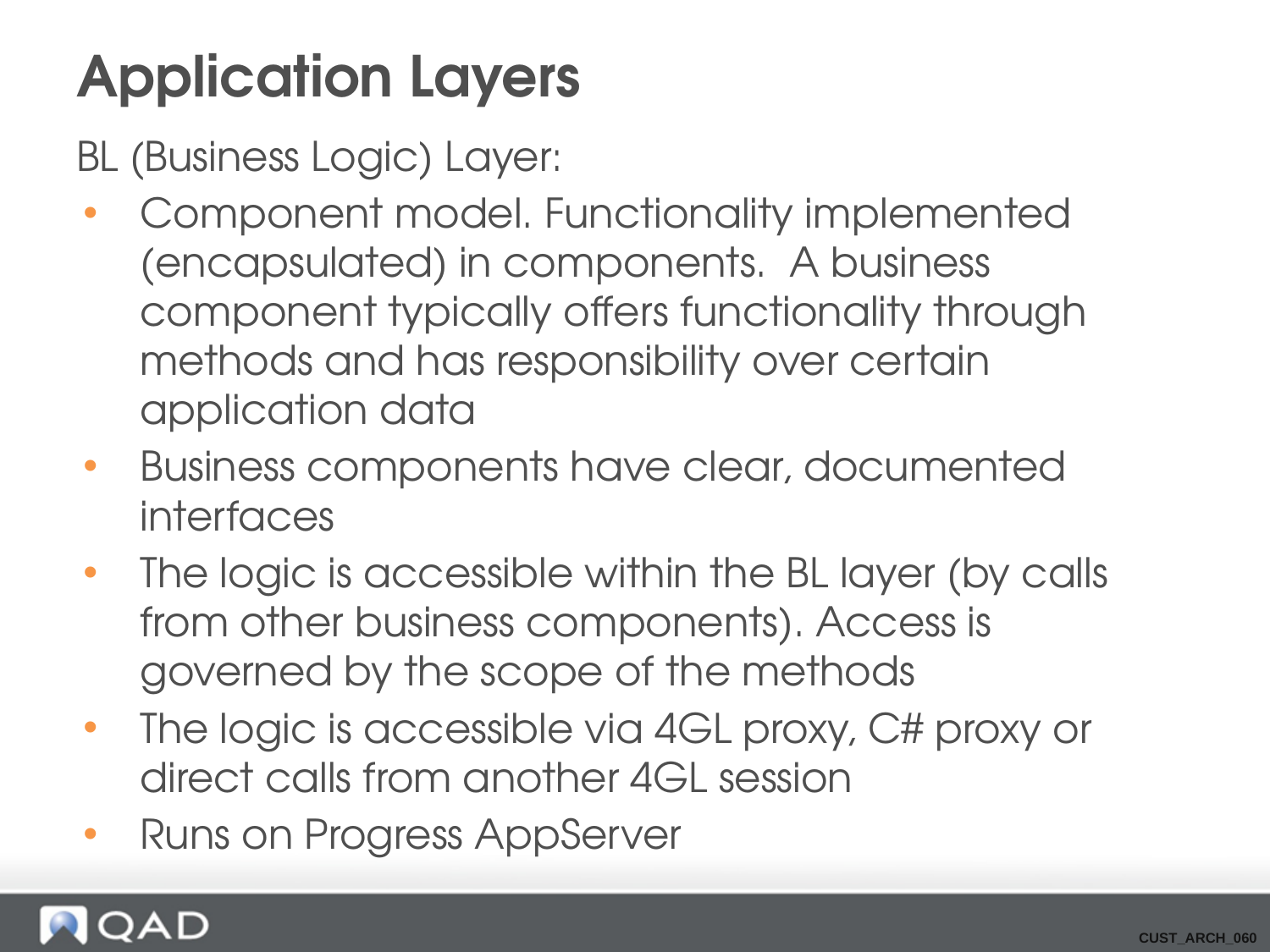

# Application Layers
BL (Business Logic) Layer:
Component model. Functionality implemented (encapsulated) in components.  A business component typically offers functionality through methods and has responsibility over certain application data
Business components have clear, documented interfaces
The logic is accessible within the BL layer (by calls from other business components). Access is governed by the scope of the methods
The logic is accessible via 4GL proxy, C# proxy or direct calls from another 4GL session
Runs on Progress AppServer
CUST_ARCH_060